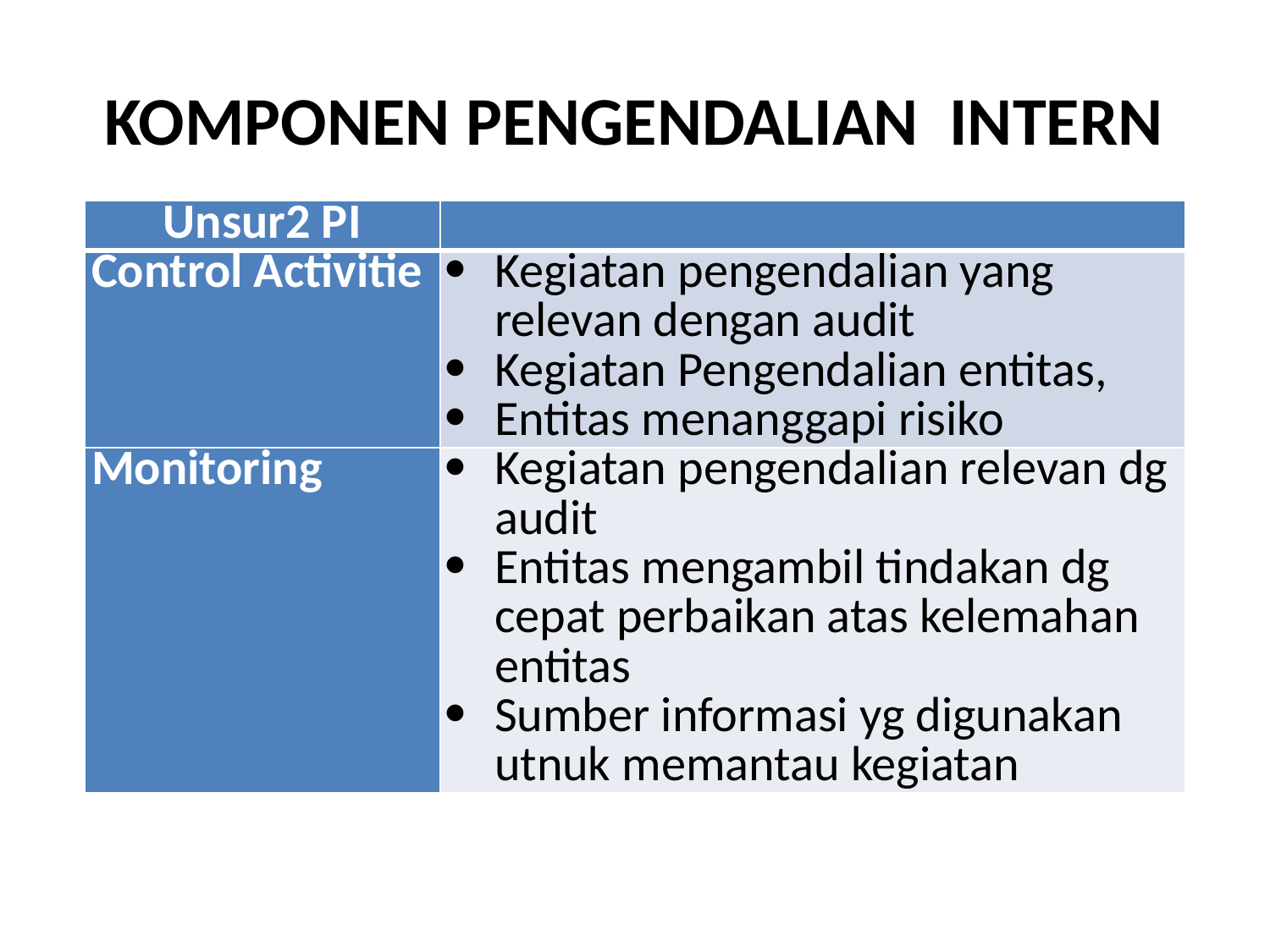

# KOMPONEN PENGENDALIAN  INTERN
| Unsur2 PI |  |
| --- | --- |
| Control Activitie | Kegiatan pengendalian yang relevan dengan audit Kegiatan Pengendalian entitas, Entitas menanggapi risiko |
| Monitoring | Kegiatan pengendalian relevan dg audit Entitas mengambil tindakan dg cepat perbaikan atas kelemahan entitas Sumber informasi yg digunakan utnuk memantau kegiatan |